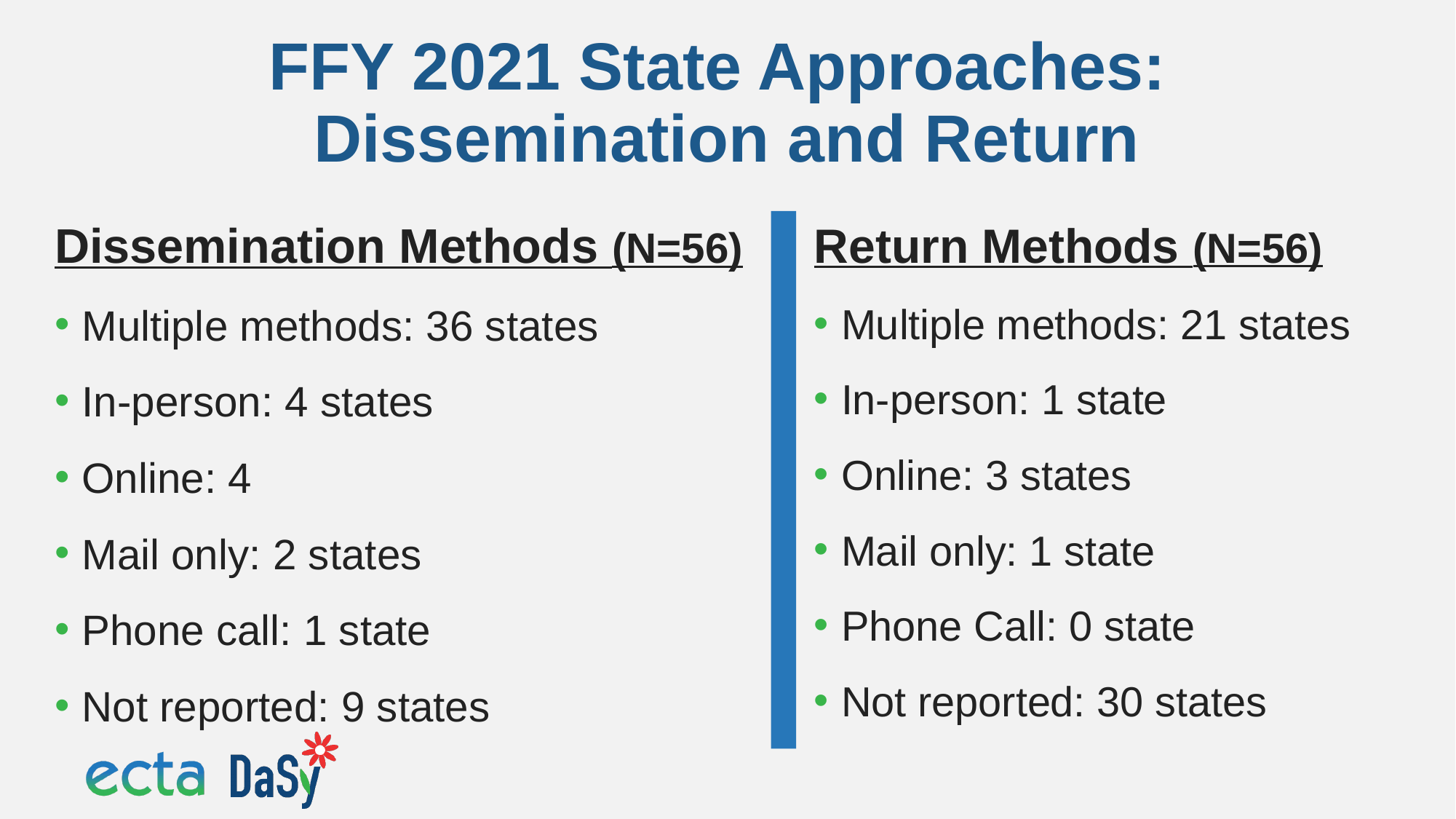

# FFY 2021 State Approaches: Dissemination and Return
Dissemination Methods (N=56)
Multiple methods: 36 states
In-person: 4 states
Online: 4
Mail only: 2 states
Phone call: 1 state
Not reported: 9 states
Return Methods (N=56)
Multiple methods: 21 states
In-person: 1 state
Online: 3 states
Mail only: 1 state
Phone Call: 0 state
Not reported: 30 states